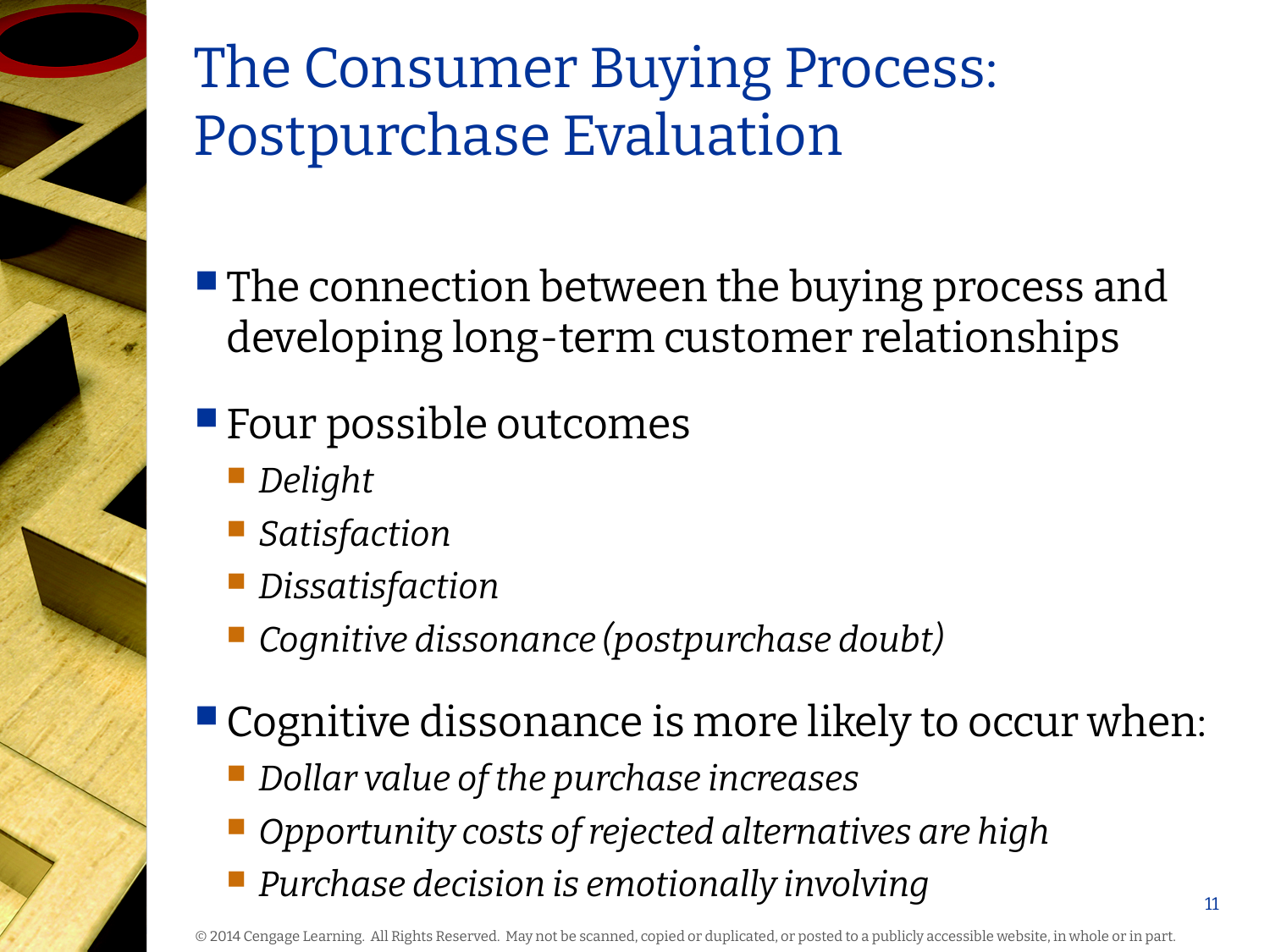

# The Consumer Buying Process: Postpurchase Evaluation

The connection between the buying process and developing long-term customer relationships
Four possible outcomes
Delight
Satisfaction
Dissatisfaction
Cognitive dissonance (postpurchase doubt)
Cognitive dissonance is more likely to occur when:
Dollar value of the purchase increases
Opportunity costs of rejected alternatives are high
Purchase decision is emotionally involving
11